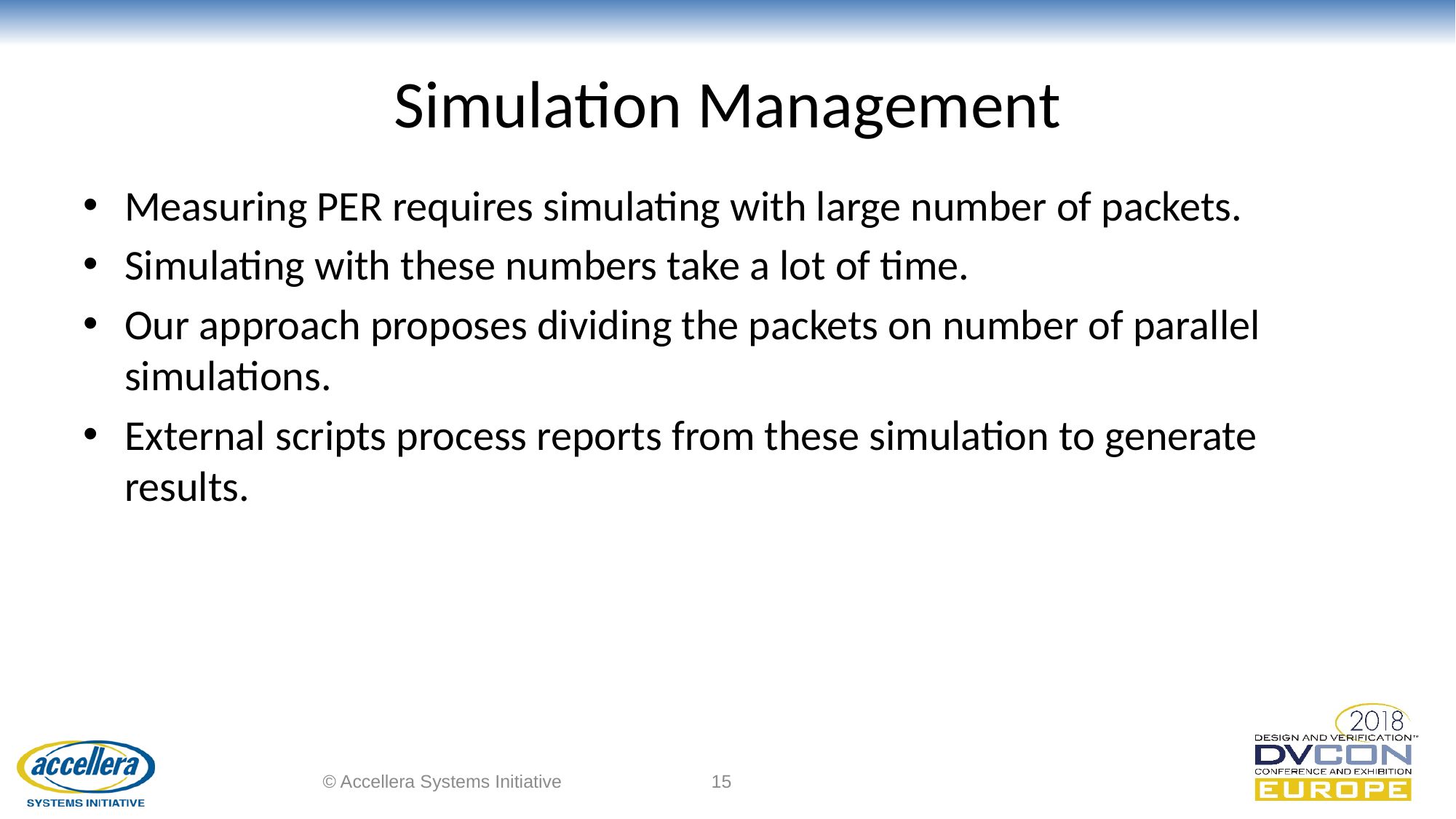

# Simulation Management
Measuring PER requires simulating with large number of packets.
Simulating with these numbers take a lot of time.
Our approach proposes dividing the packets on number of parallel simulations.
External scripts process reports from these simulation to generate results.
© Accellera Systems Initiative
15